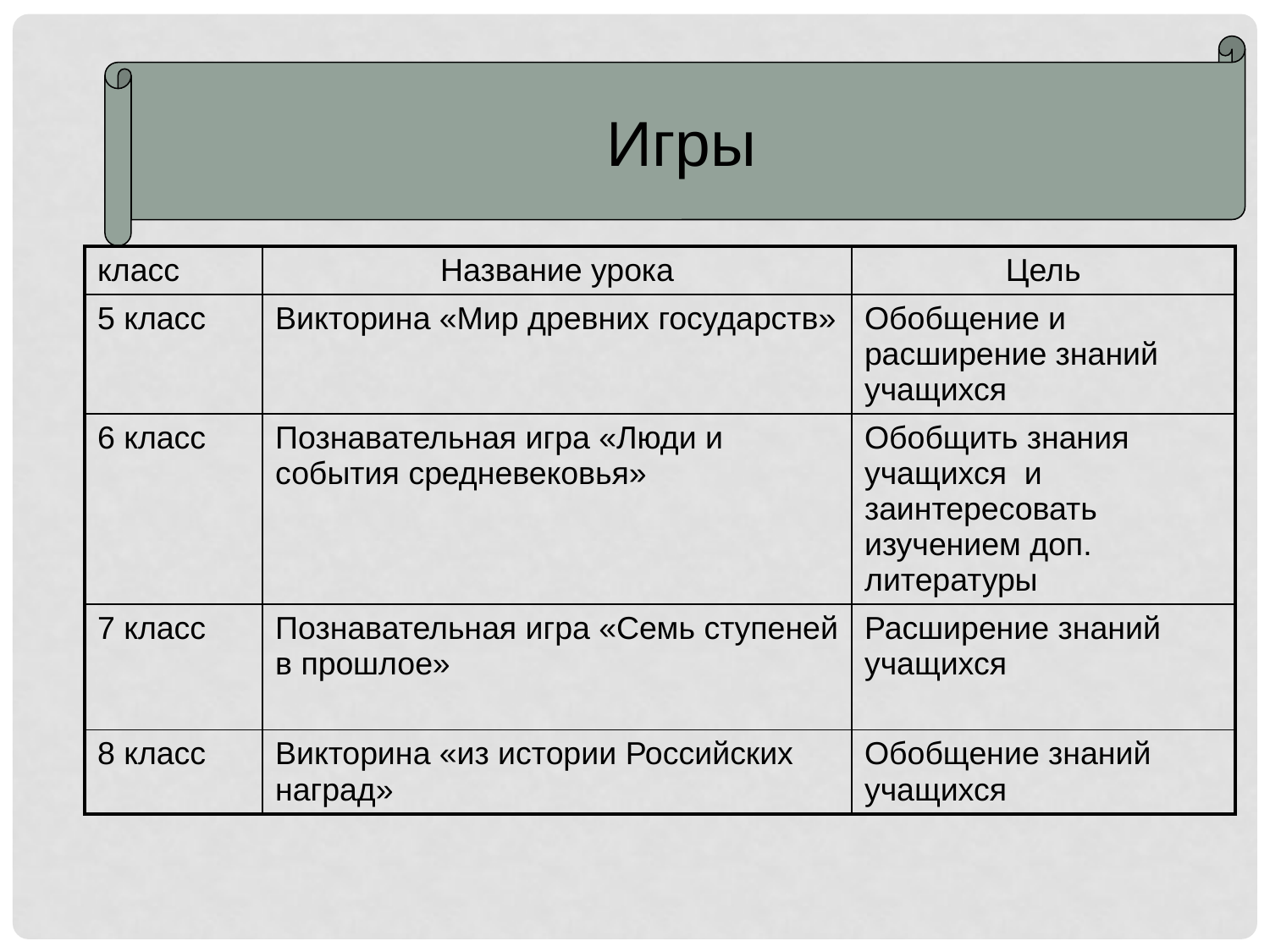

Игры
| класс | Название урока | Цель |
| --- | --- | --- |
| 5 класс | Викторина «Мир древних государств» | Обобщение и расширение знаний учащихся |
| 6 класс | Познавательная игра «Люди и события средневековья» | Обобщить знания учащихся и заинтересовать изучением доп. литературы |
| 7 класс | Познавательная игра «Семь ступеней в прошлое» | Расширение знаний учащихся |
| 8 класс | Викторина «из истории Российских наград» | Обобщение знаний учащихся |